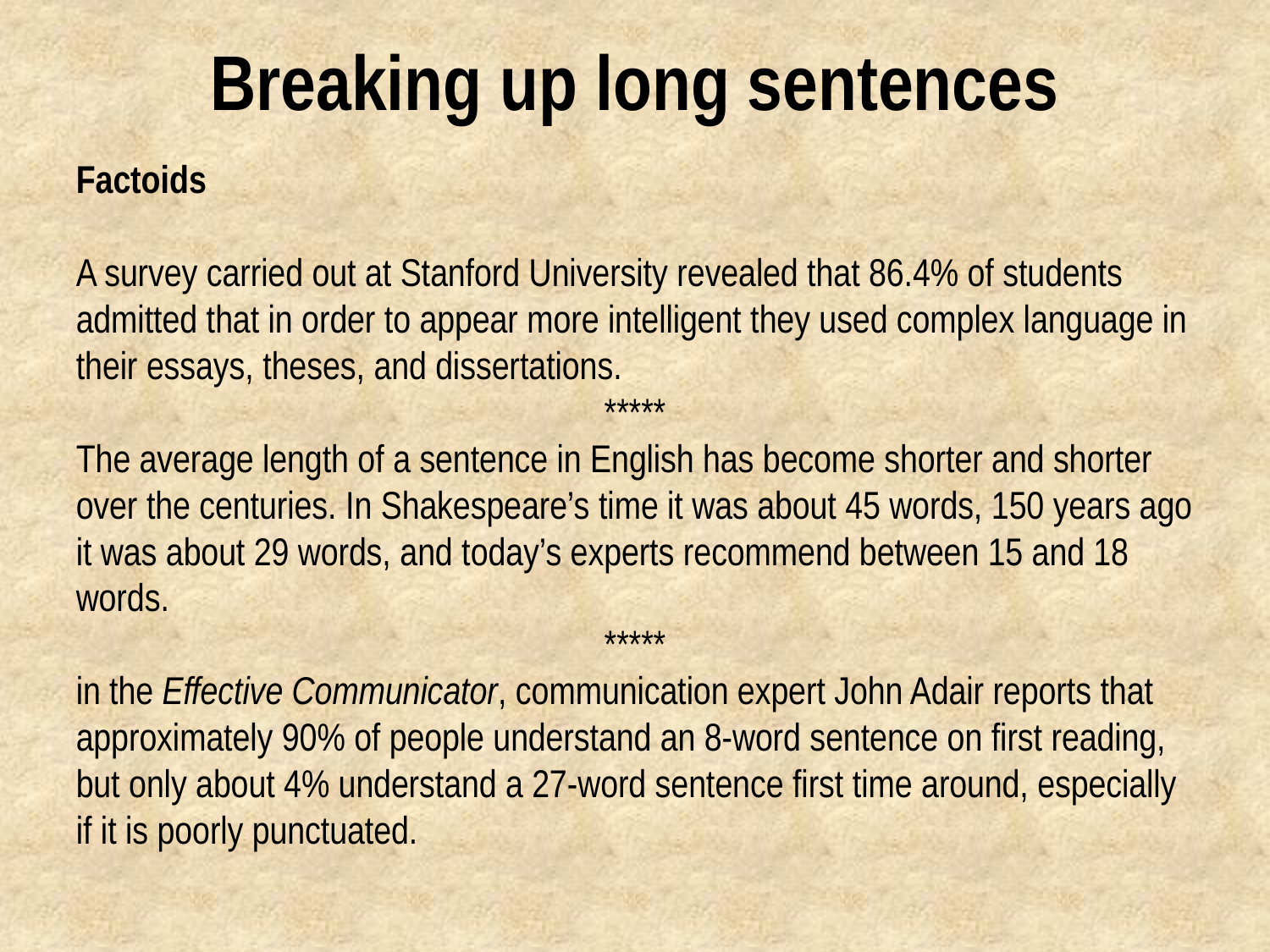

# Breaking up long sentences
Factoids

A survey carried out at Stanford University revealed that 86.4% of students admitted that in order to appear more intelligent they used complex language in their essays, theses, and dissertations.
*****
The average length of a sentence in English has become shorter and shorter over the centuries. In Shakespeare’s time it was about 45 words, 150 years ago it was about 29 words, and today’s experts recommend between 15 and 18 words.
*****
in the Effective Communicator, communication expert John Adair reports that approximately 90% of people understand an 8-word sentence on first reading, but only about 4% understand a 27-word sentence first time around, especially if it is poorly punctuated.